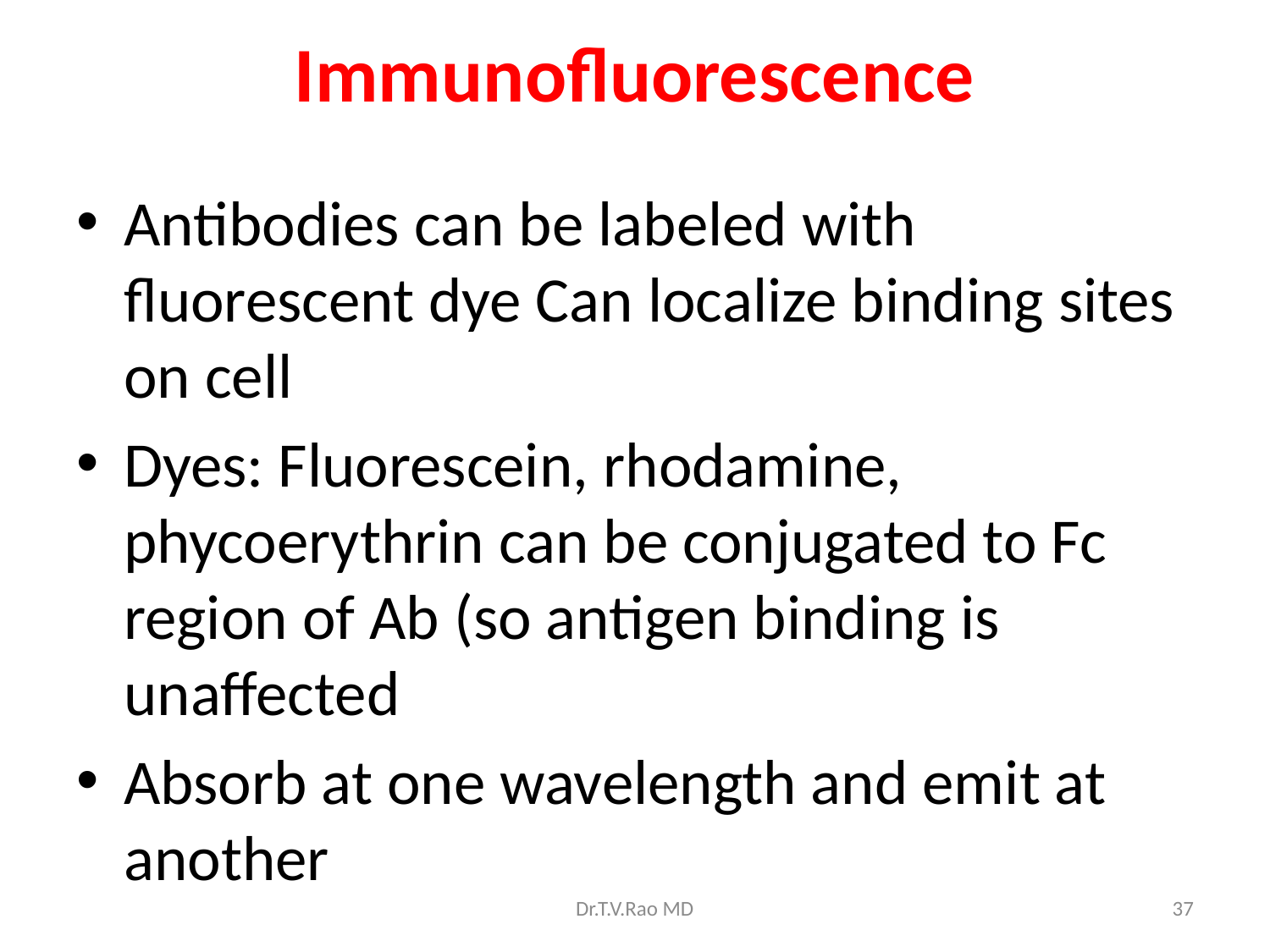

# Immunofluorescence
Antibodies can be labeled with fluorescent dye Can localize binding sites on cell
Dyes: Fluorescein, rhodamine, phycoerythrin can be conjugated to Fc region of Ab (so antigen binding is unaffected
Absorb at one wavelength and emit at another

Dr.T.V.Rao MD
37